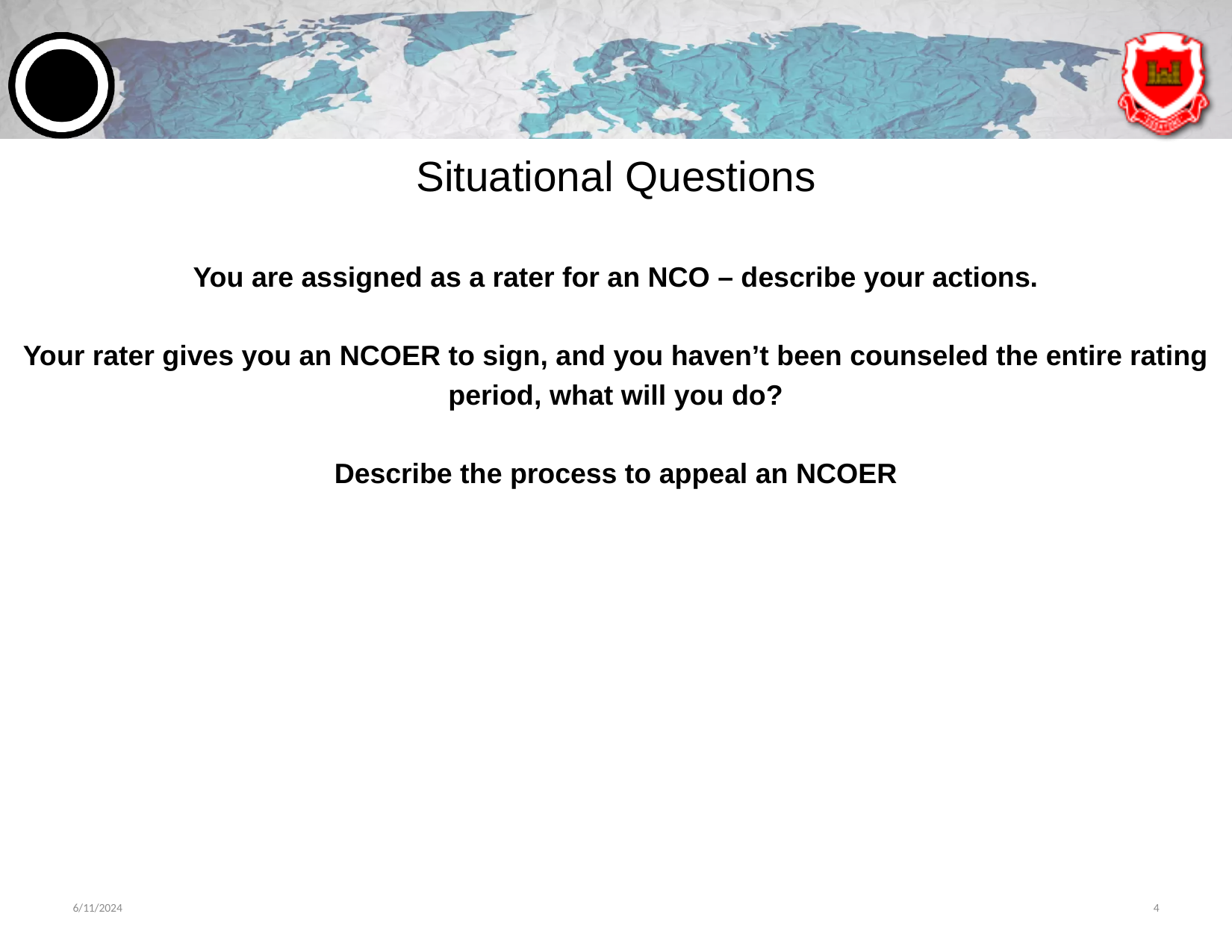

# Situational Questions
You are assigned as a rater for an NCO – describe your actions.

Your rater gives you an NCOER to sign, and you haven’t been counseled the entire rating
period, what will you do?

Describe the process to appeal an NCOER
6/11/2024
4